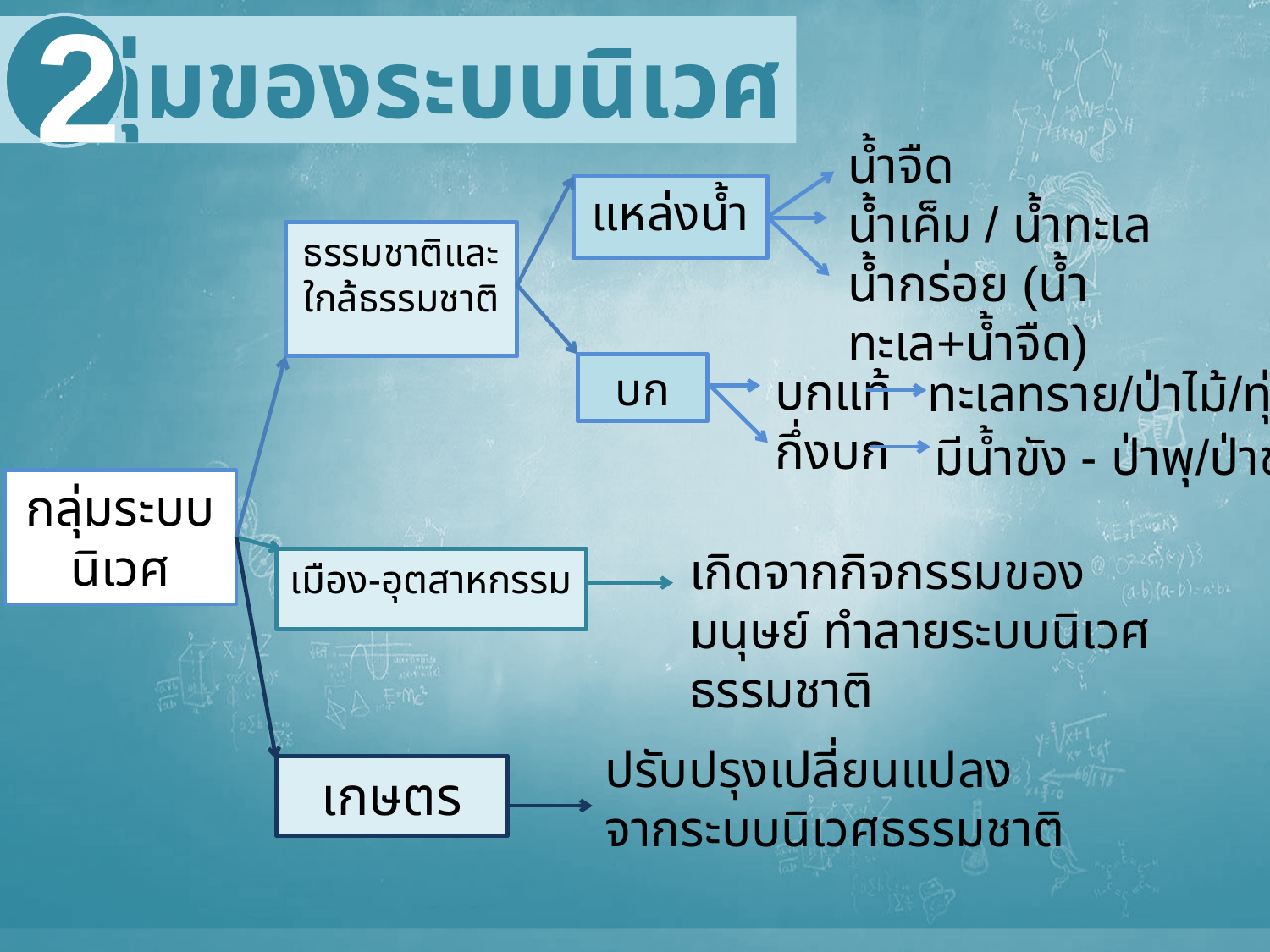

2
  กลุ่มของระบบนิเวศ
น้ำจืด
น้ำเค็ม / น้ำทะเล
น้ำกร่อย (น้ำทะเล+น้ำจืด)
แหล่งน้ำ
ธรรมชาติและใกล้ธรรมชาติ
บก
บกแท้
กึ่งบก
ทะเลทราย/ป่าไม้/ทุ่งหญ้า
มีน้ำขัง - ป่าพุ/ป่าชายเลน
กลุ่มระบบนิเวศ
เกิดจากกิจกรรมของมนุษย์ ทำลายระบบนิเวศธรรมชาติ
เมือง-อุตสาหกรรม
ปรับปรุงเปลี่ยนแปลงจากระบบนิเวศธรรมชาติ
เกษตร